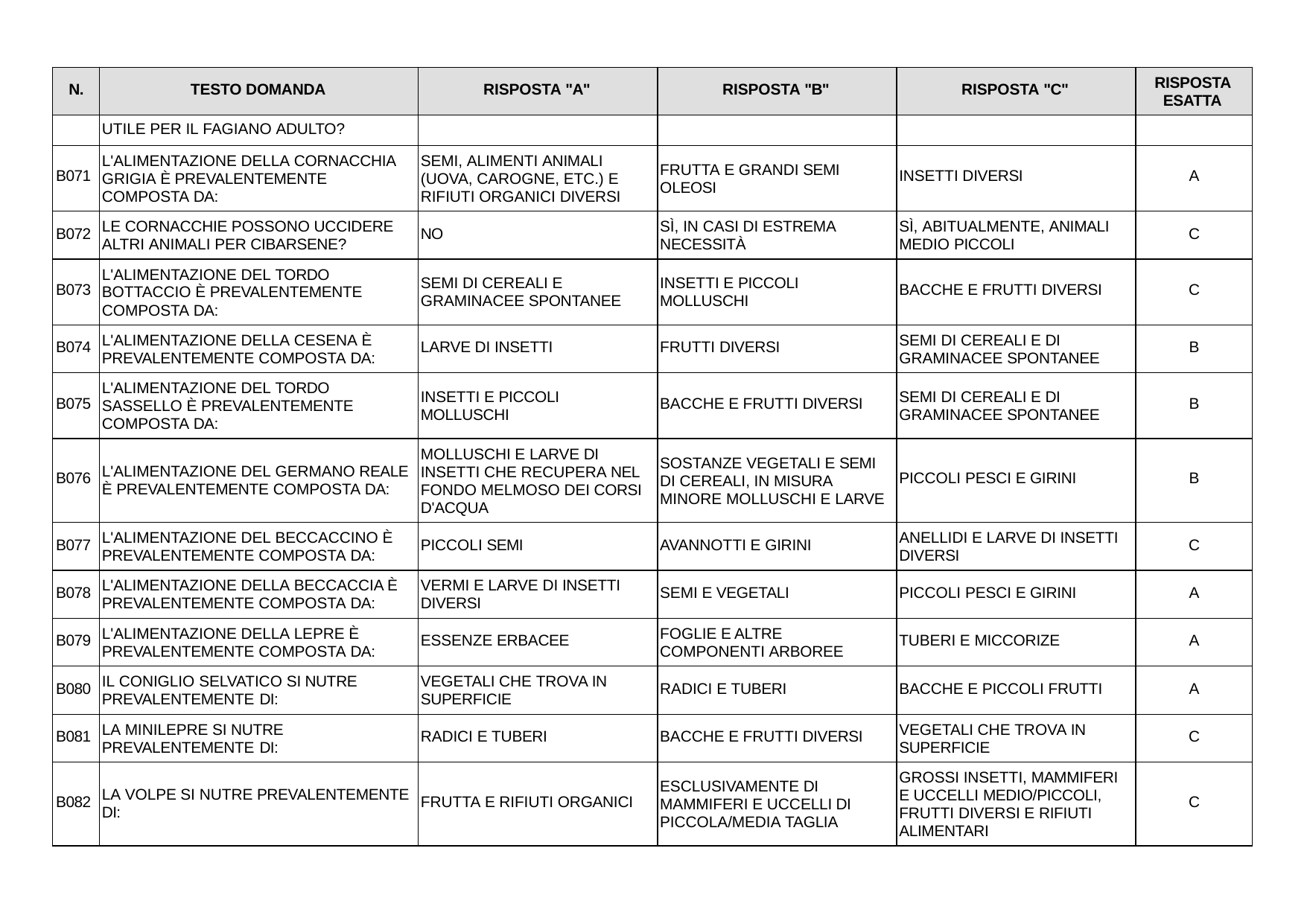

| N. | TESTO DOMANDA | RISPOSTA "A" | RISPOSTA "B" | RISPOSTA "C" | RISPOSTA ESATTA |
| --- | --- | --- | --- | --- | --- |
|  | UTILE PER IL FAGIANO ADULTO? |  |  |  |  |
| B071 | L'ALIMENTAZIONE DELLA CORNACCHIA GRIGIA È PREVALENTEMENTE COMPOSTA DA: | SEMI, ALIMENTI ANIMALI (UOVA, CAROGNE, ETC.) E RIFIUTI ORGANICI DIVERSI | FRUTTA E GRANDI SEMI OLEOSI | INSETTI DIVERSI | A |
| B072 | LE CORNACCHIE POSSONO UCCIDERE ALTRI ANIMALI PER CIBARSENE? | NO | SÌ, IN CASI DI ESTREMA NECESSITÀ | SÌ, ABITUALMENTE, ANIMALI MEDIO PICCOLI | C |
| B073 | L'ALIMENTAZIONE DEL TORDO BOTTACCIO È PREVALENTEMENTE COMPOSTA DA: | SEMI DI CEREALI E GRAMINACEE SPONTANEE | INSETTI E PICCOLI MOLLUSCHI | BACCHE E FRUTTI DIVERSI | C |
| B074 | L'ALIMENTAZIONE DELLA CESENA È PREVALENTEMENTE COMPOSTA DA: | LARVE DI INSETTI | FRUTTI DIVERSI | SEMI DI CEREALI E DI GRAMINACEE SPONTANEE | B |
| B075 | L'ALIMENTAZIONE DEL TORDO SASSELLO È PREVALENTEMENTE COMPOSTA DA: | INSETTI E PICCOLI MOLLUSCHI | BACCHE E FRUTTI DIVERSI | SEMI DI CEREALI E DI GRAMINACEE SPONTANEE | B |
| B076 | L'ALIMENTAZIONE DEL GERMANO REALE È PREVALENTEMENTE COMPOSTA DA: | MOLLUSCHI E LARVE DI INSETTI CHE RECUPERA NEL FONDO MELMOSO DEI CORSI D'ACQUA | SOSTANZE VEGETALI E SEMI DI CEREALI, IN MISURA MINORE MOLLUSCHI E LARVE | PICCOLI PESCI E GIRINI | B |
| B077 | L'ALIMENTAZIONE DEL BECCACCINO È PREVALENTEMENTE COMPOSTA DA: | PICCOLI SEMI | AVANNOTTI E GIRINI | ANELLIDI E LARVE DI INSETTI DIVERSI | C |
| B078 | L'ALIMENTAZIONE DELLA BECCACCIA È PREVALENTEMENTE COMPOSTA DA: | VERMI E LARVE DI INSETTI DIVERSI | SEMI E VEGETALI | PICCOLI PESCI E GIRINI | A |
| B079 | L'ALIMENTAZIONE DELLA LEPRE È PREVALENTEMENTE COMPOSTA DA: | ESSENZE ERBACEE | FOGLIE E ALTRE COMPONENTI ARBOREE | TUBERI E MICCORIZE | A |
| B080 | IL CONIGLIO SELVATICO SI NUTRE PREVALENTEMENTE DI: | VEGETALI CHE TROVA IN SUPERFICIE | RADICI E TUBERI | BACCHE E PICCOLI FRUTTI | A |
| B081 | LA MINILEPRE SI NUTRE PREVALENTEMENTE DI: | RADICI E TUBERI | BACCHE E FRUTTI DIVERSI | VEGETALI CHE TROVA IN SUPERFICIE | C |
| B082 | LA VOLPE SI NUTRE PREVALENTEMENTE DI: | FRUTTA E RIFIUTI ORGANICI | ESCLUSIVAMENTE DI MAMMIFERI E UCCELLI DI PICCOLA/MEDIA TAGLIA | GROSSI INSETTI, MAMMIFERI E UCCELLI MEDIO/PICCOLI, FRUTTI DIVERSI E RIFIUTI ALIMENTARI | C |